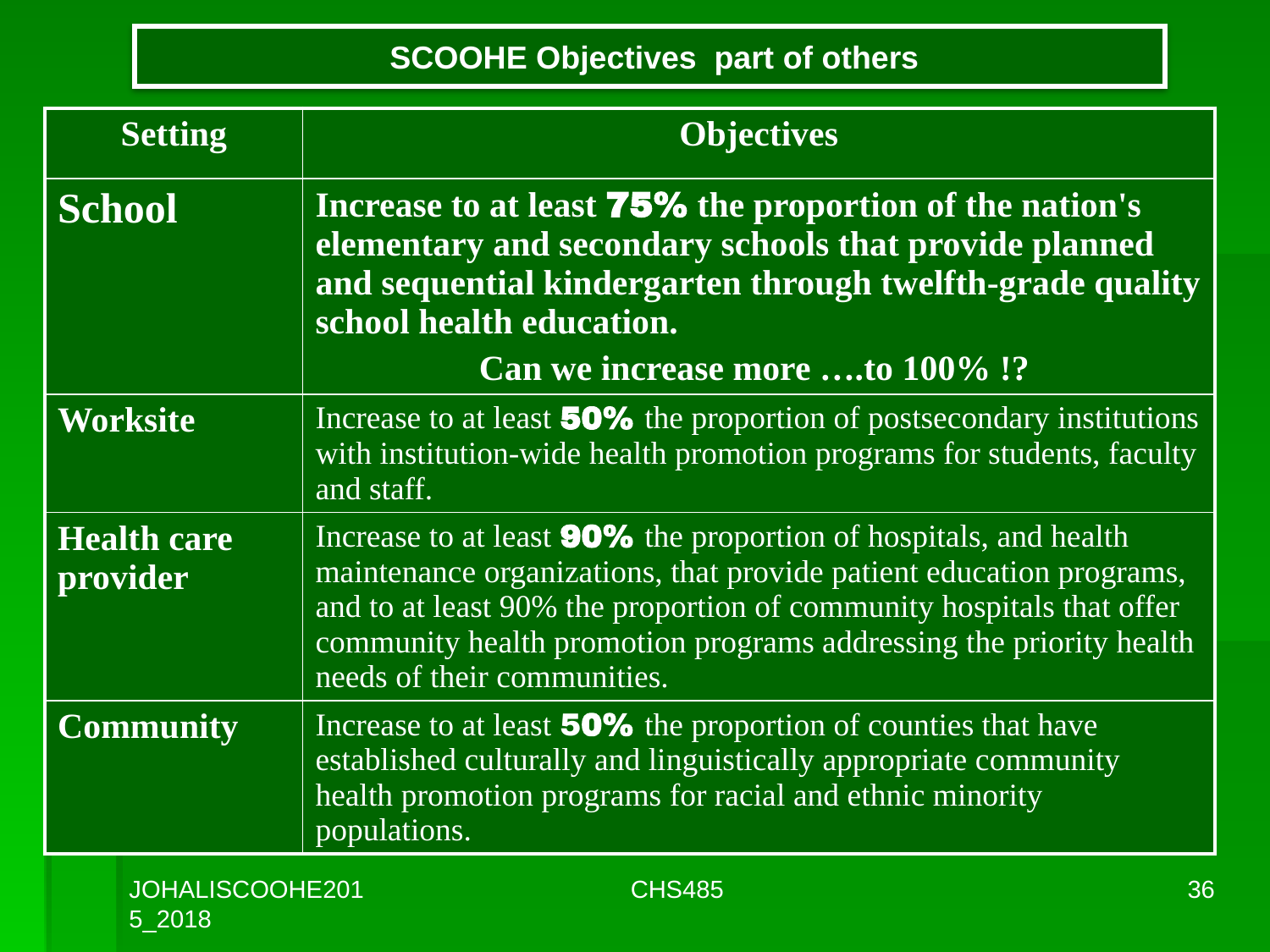

SCOOHE Objectives  part of others
| Setting | Objectives |
| --- | --- |
| School | Increase to at least 75% the proportion of the nation's elementary and secondary schools that provide planned and sequential kindergarten through twelfth-grade quality school health education. Can we increase more ….to 100% !? |
| Worksite | Increase to at least 50% the proportion of postsecondary institutions with institution-wide health promotion programs for students, faculty and staff. |
| Health care provider | Increase to at least 90% the proportion of hospitals, and health maintenance organizations, that provide patient education programs, and to at least 90% the proportion of community hospitals that offer community health promotion programs addressing the priority health needs of their communities. |
| Community | Increase to at least 50% the proportion of counties that have established culturally and linguistically appropriate community health promotion programs for racial and ethnic minority populations. |
JOHALISCOOHE2015_2018
CHS485
36